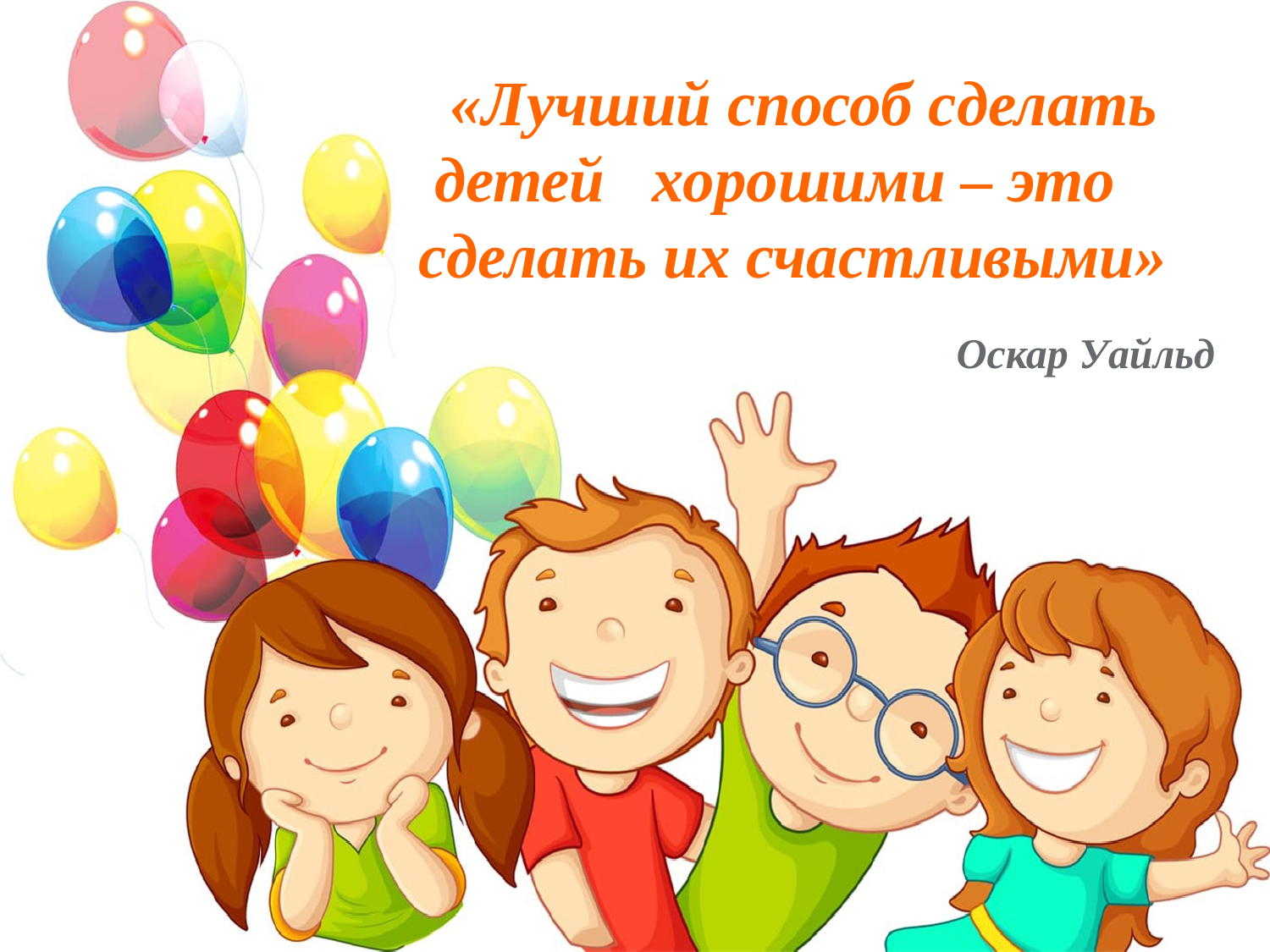

«Лучший способ сделать
    детей   хорошими – это
   сделать их счастливыми»
                                 Оскар Уайльд